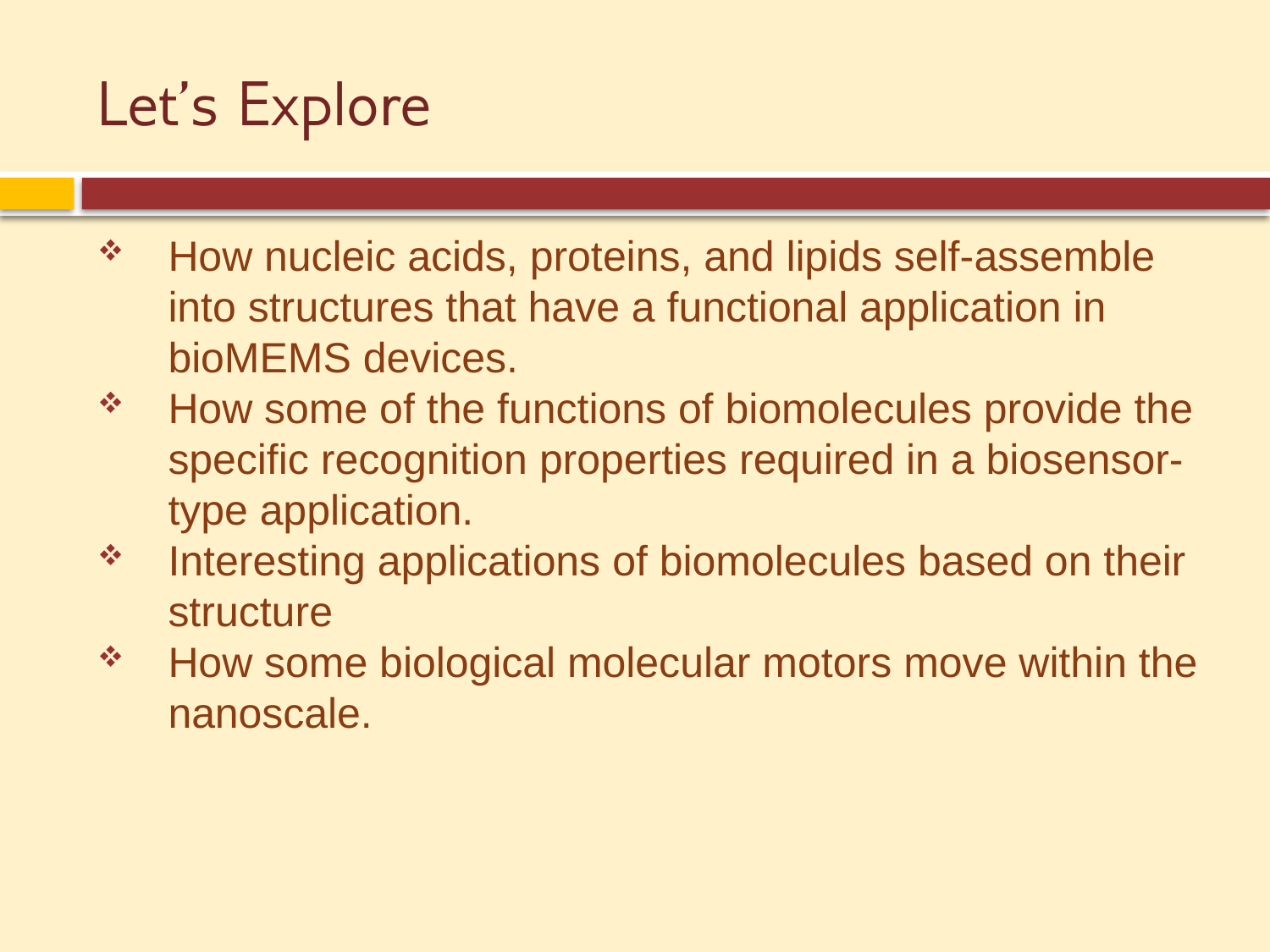

# Let’s Explore
How nucleic acids, proteins, and lipids self-assemble into structures that have a functional application in bioMEMS devices.
How some of the functions of biomolecules provide the specific recognition properties required in a biosensor-type application.
Interesting applications of biomolecules based on their structure
How some biological molecular motors move within the nanoscale.